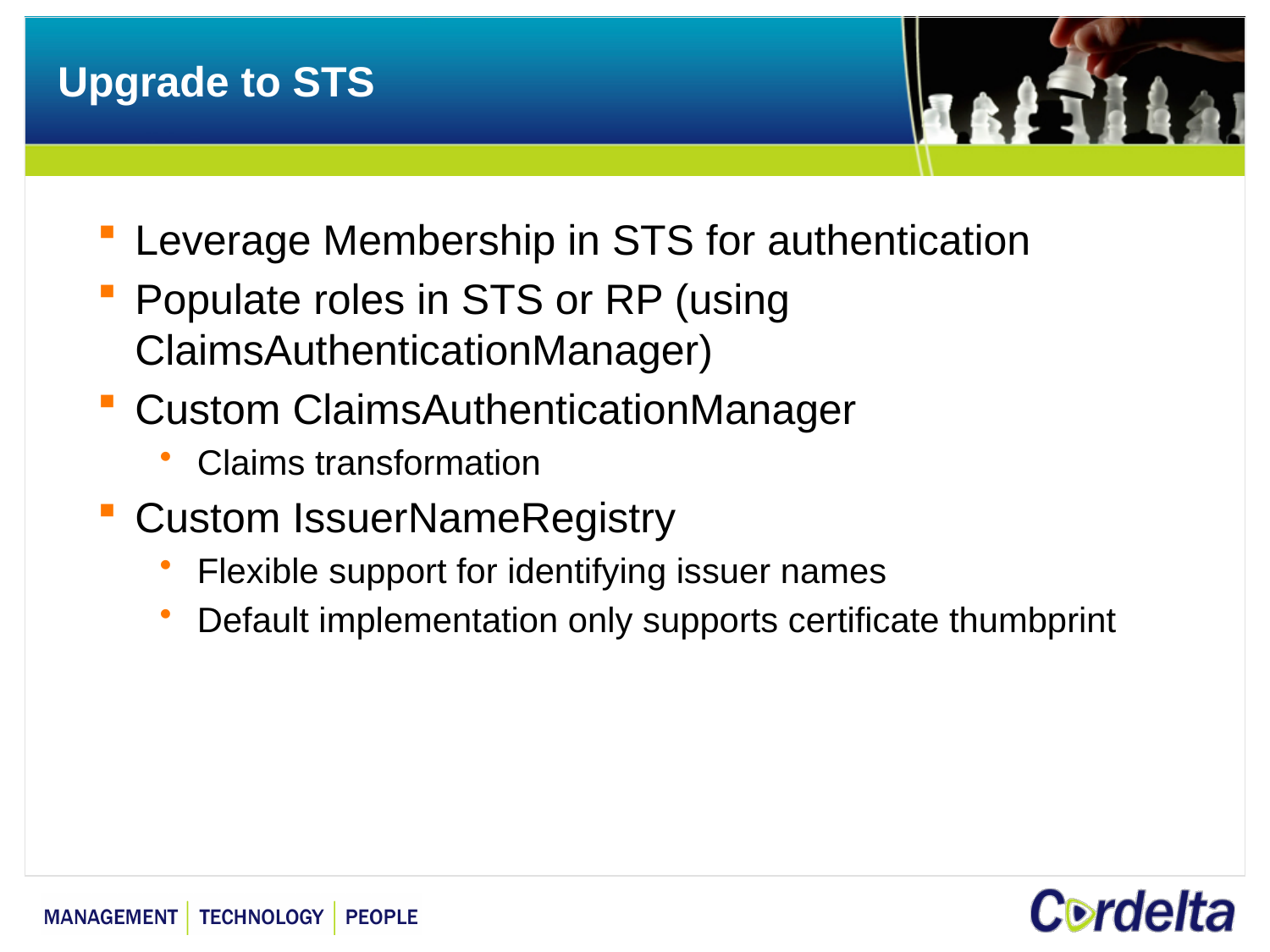

# Upgrade to STS
Leverage Membership in STS for authentication
Populate roles in STS or RP (using ClaimsAuthenticationManager)
Custom ClaimsAuthenticationManager
Claims transformation
Custom IssuerNameRegistry
Flexible support for identifying issuer names
Default implementation only supports certificate thumbprint